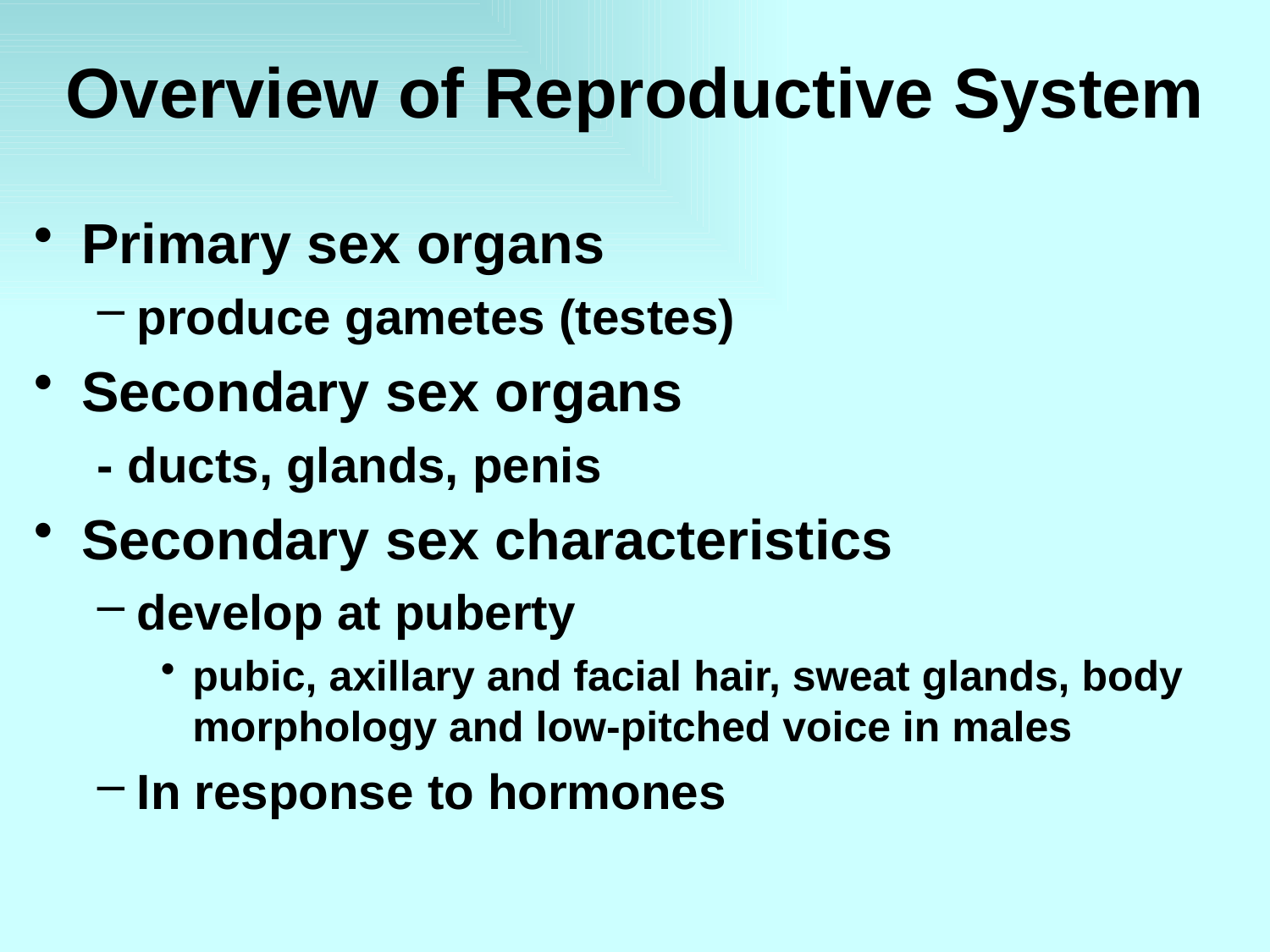

# Overview of Reproductive System
Primary sex organs
produce gametes (testes)
Secondary sex organs
- ducts, glands, penis
Secondary sex characteristics
develop at puberty
pubic, axillary and facial hair, sweat glands, body morphology and low-pitched voice in males
In response to hormones